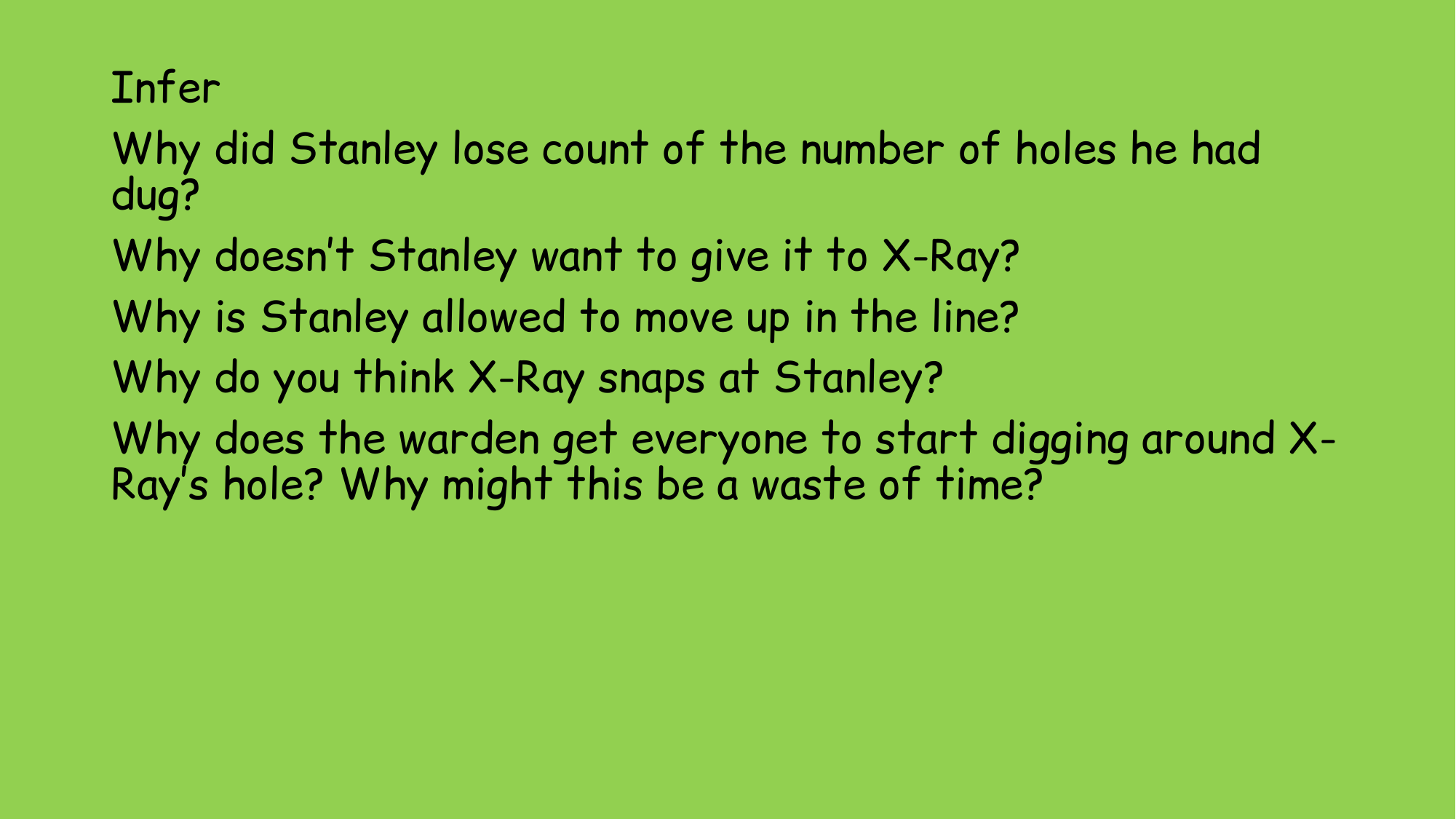

Infer
Why did Stanley lose count of the number of holes he had dug?
Why doesn’t Stanley want to give it to X-Ray?
Why is Stanley allowed to move up in the line?
Why do you think X-Ray snaps at Stanley?
Why does the warden get everyone to start digging around X-Ray’s hole? Why might this be a waste of time?